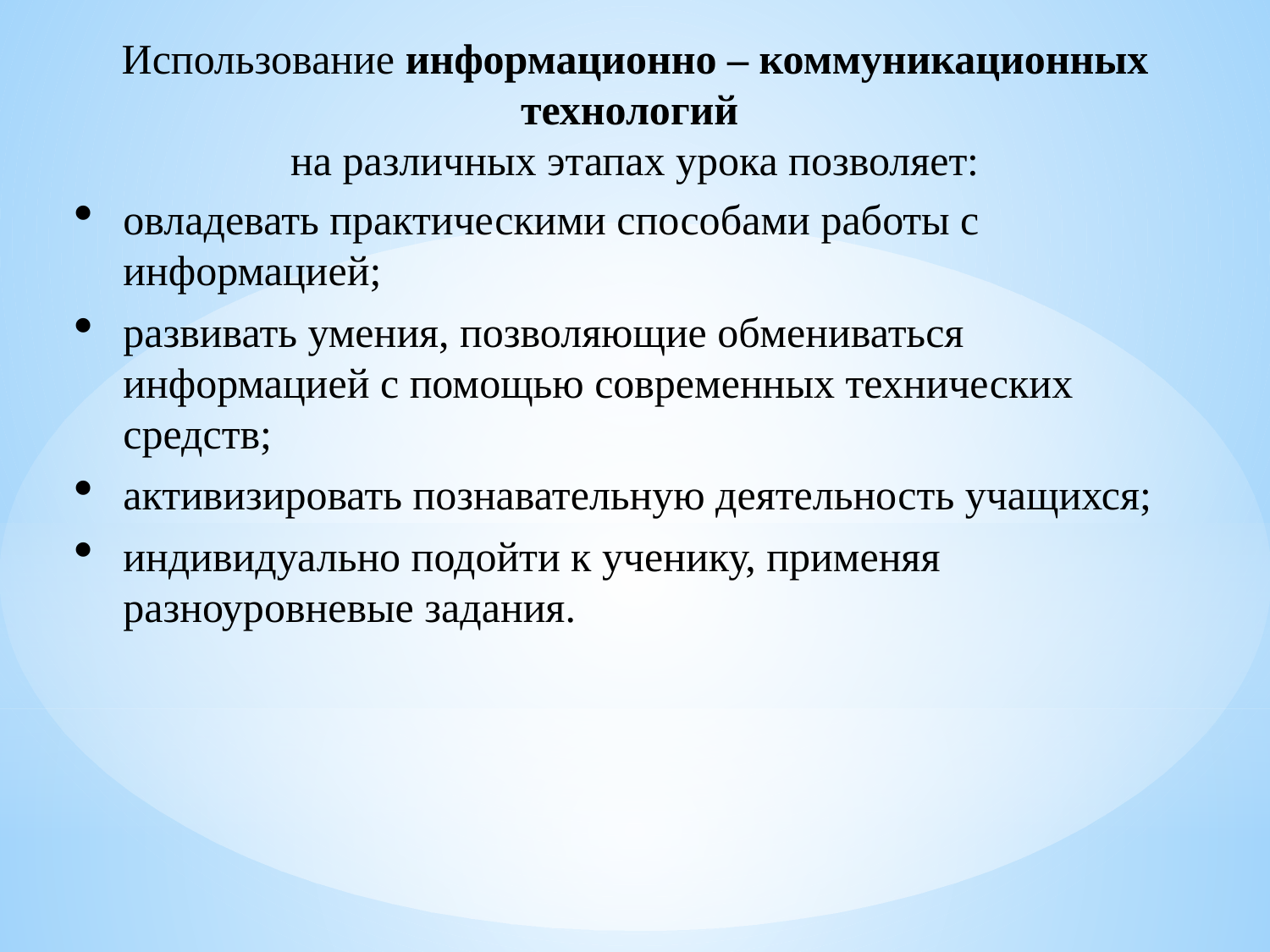

Использование информационно – коммуникационных технологий 
на различных этапах урока позволяет:
овладевать практическими способами работы с информацией;
развивать умения, позволяющие обмениваться информацией с помощью современных технических средств;
активизировать познавательную деятельность учащихся;
индивидуально подойти к ученику, применяя разноуровневые задания.